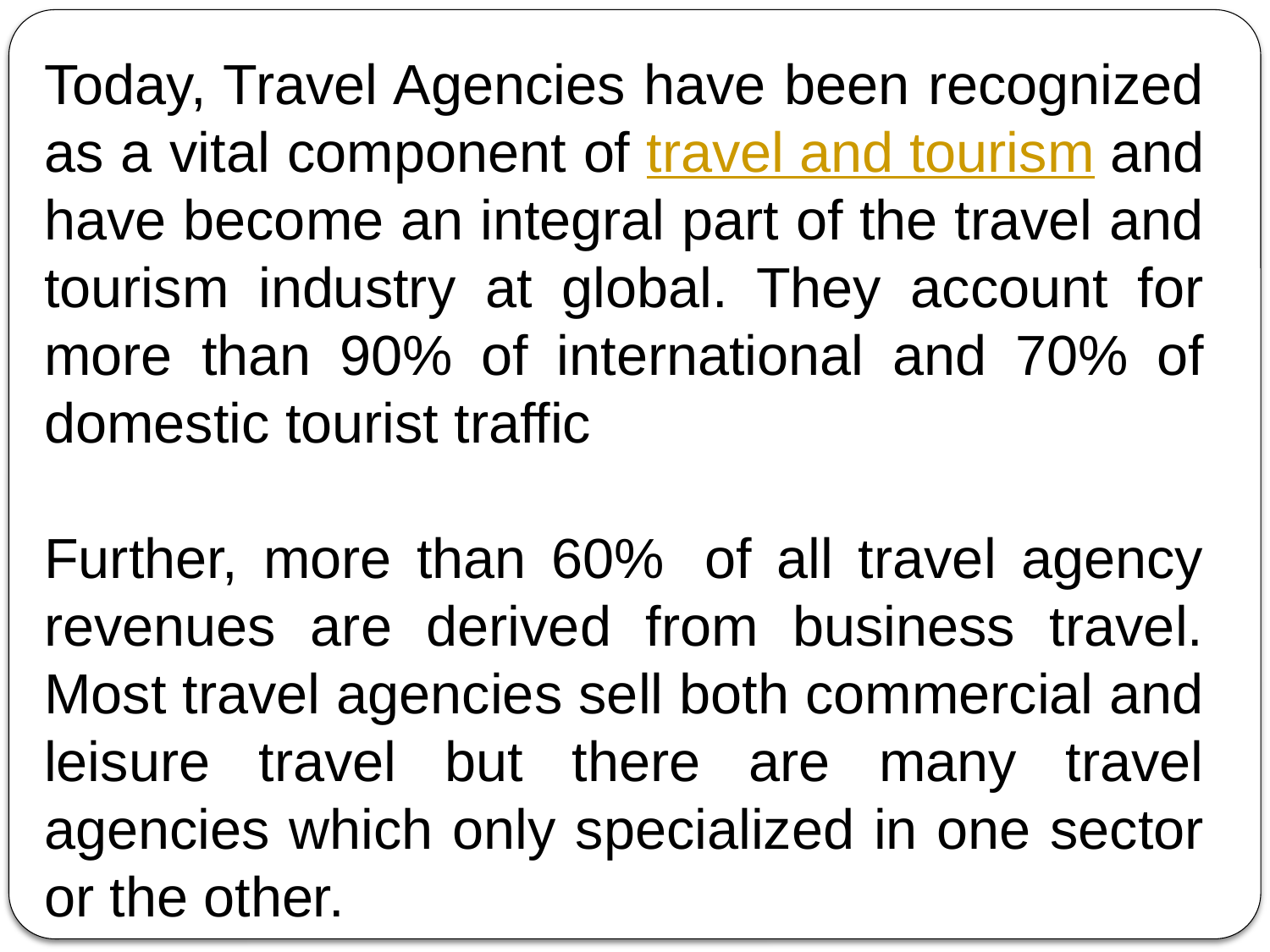

Today, Travel Agencies have been recognized as a vital component of travel and tourism and have become an integral part of the travel and tourism industry at global. They account for more than 90% of international and 70% of domestic tourist traffic

Further, more than 60%  of all travel agency revenues are derived from business travel. Most travel agencies sell both commercial and leisure travel but there are many travel agencies which only specialized in one sector or the other.